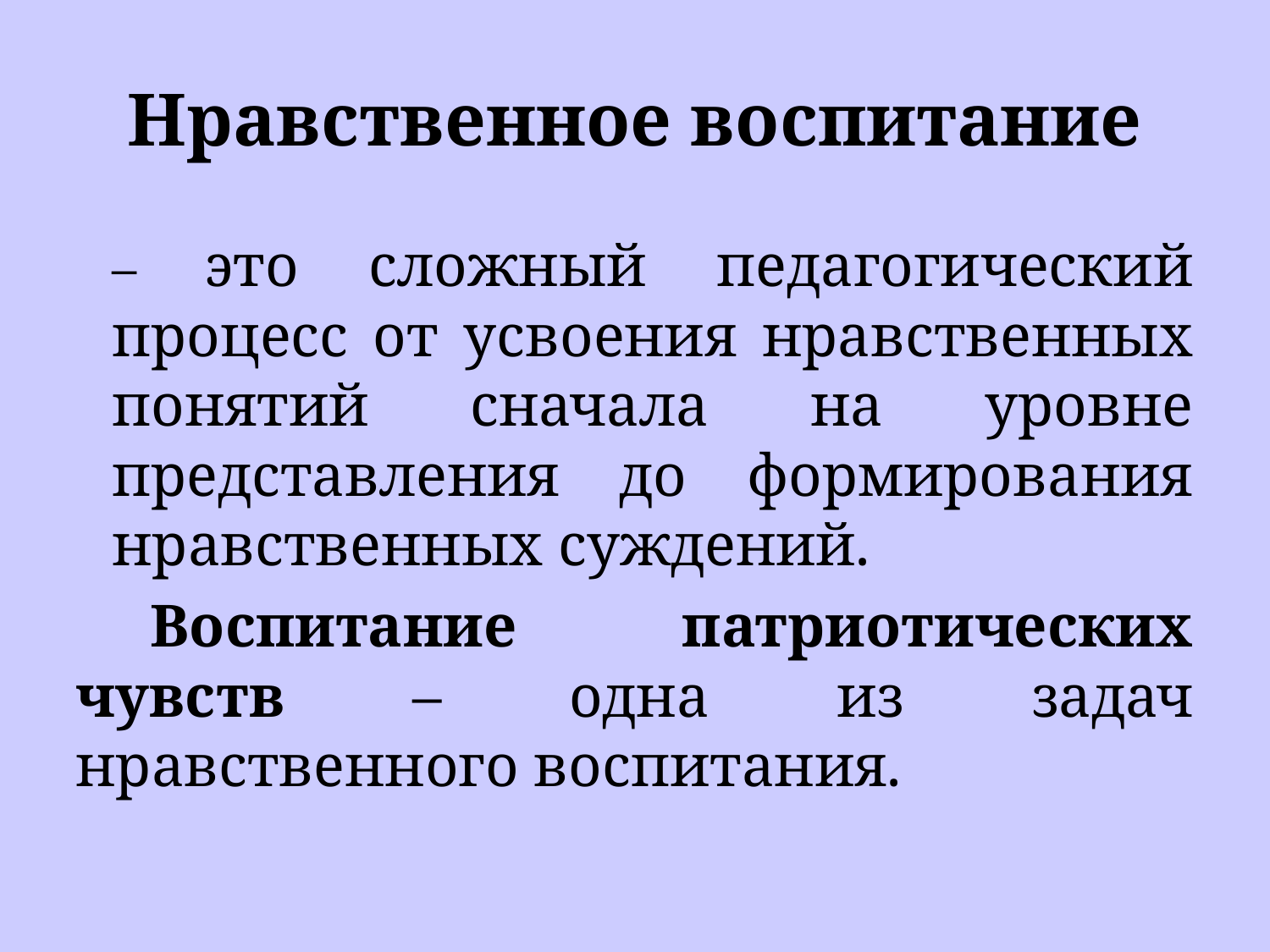

# Нравственное воспитание
– это сложный педагогический процесс от усвоения нравственных понятий сначала на уровне представления до формирования нравственных суждений.
Воспитание патриотических чувств – одна из задач нравственного воспитания.